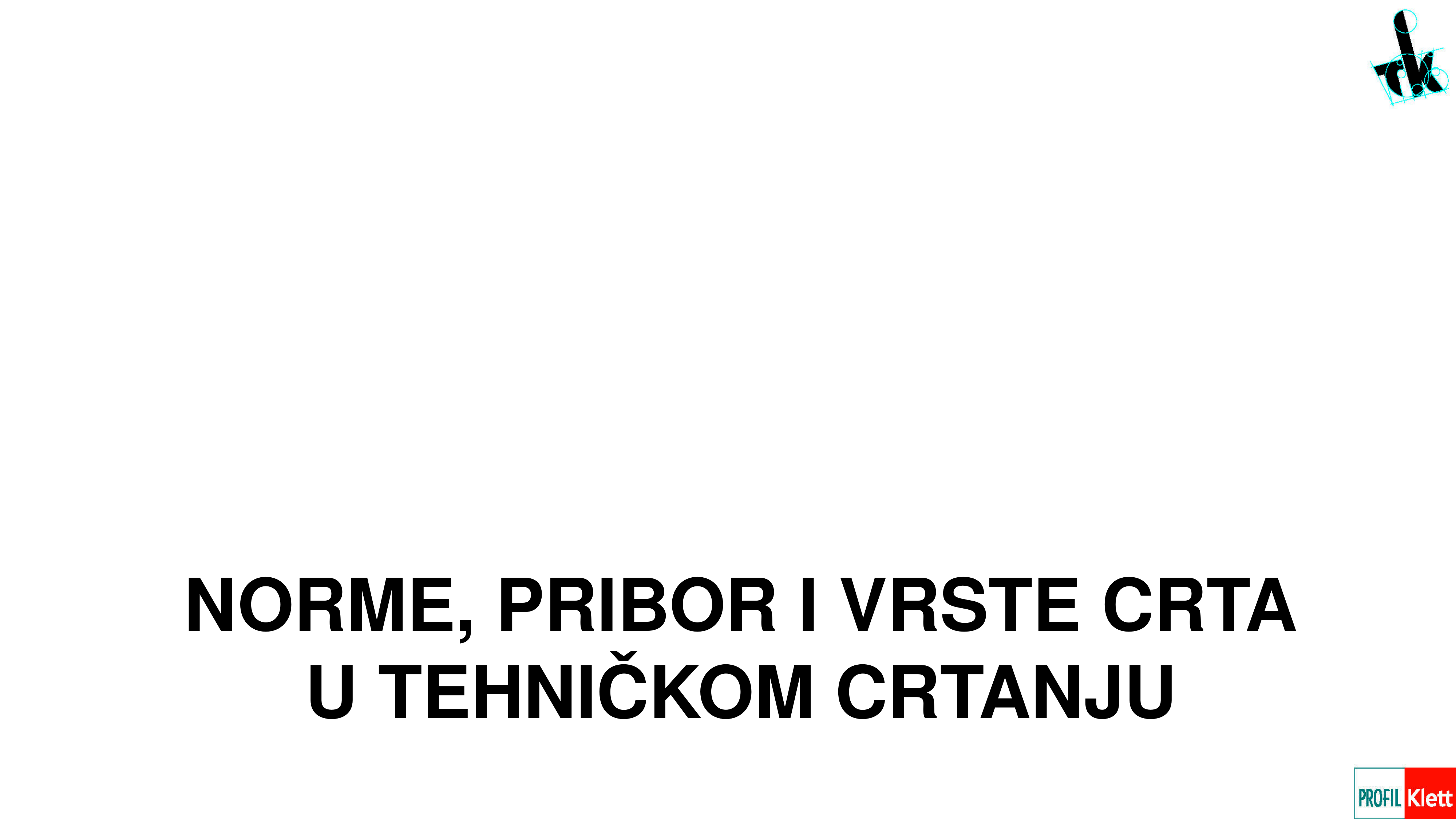

NORME, PRIBOR I VRSTE CRTA
U TEHNIČKOM CRTANJU